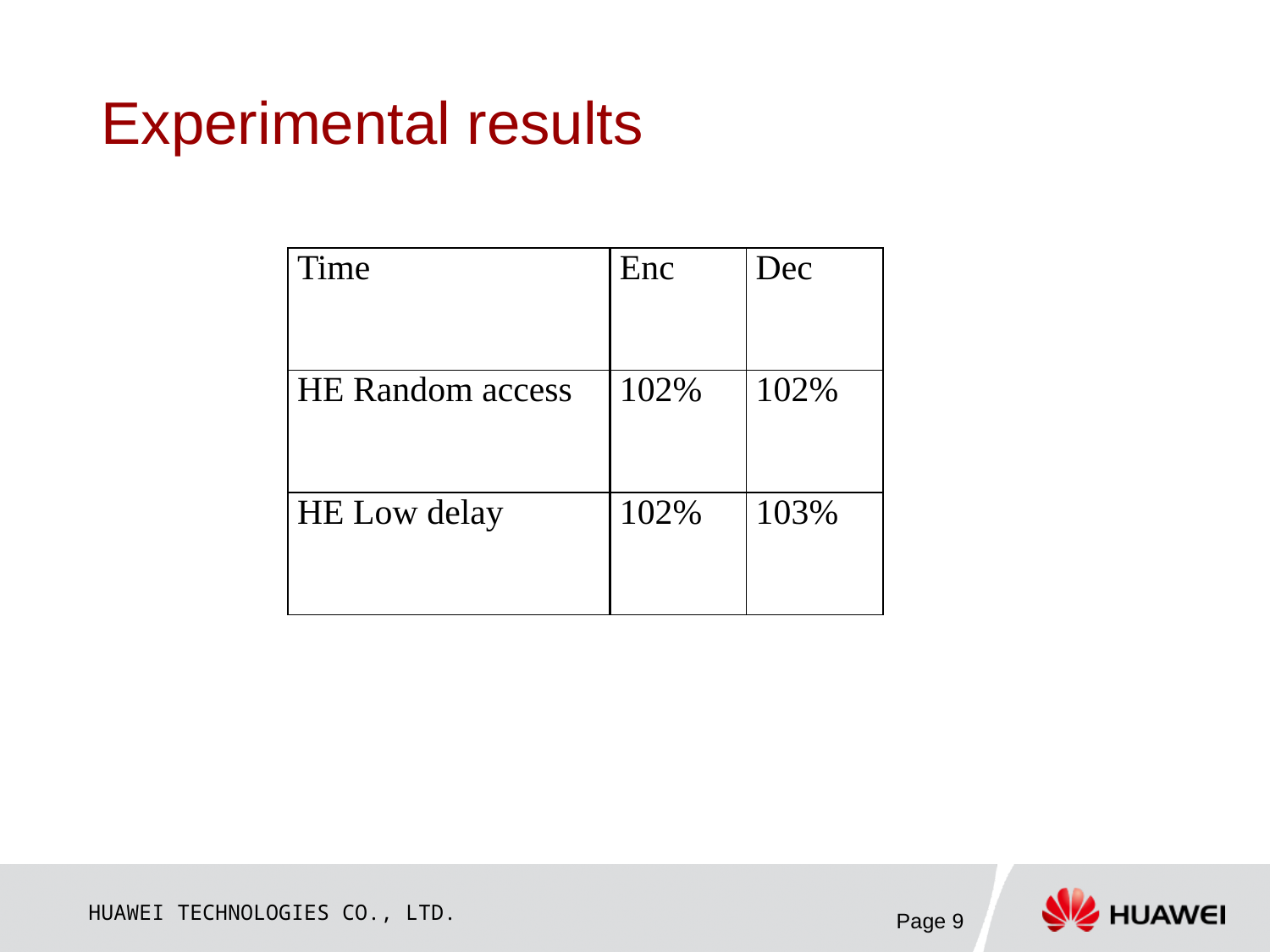

# Experimental results
| Time | Enc | Dec |
| --- | --- | --- |
| HE Random access | 102% | 102% |
| HE Low delay | 102% | 103% |